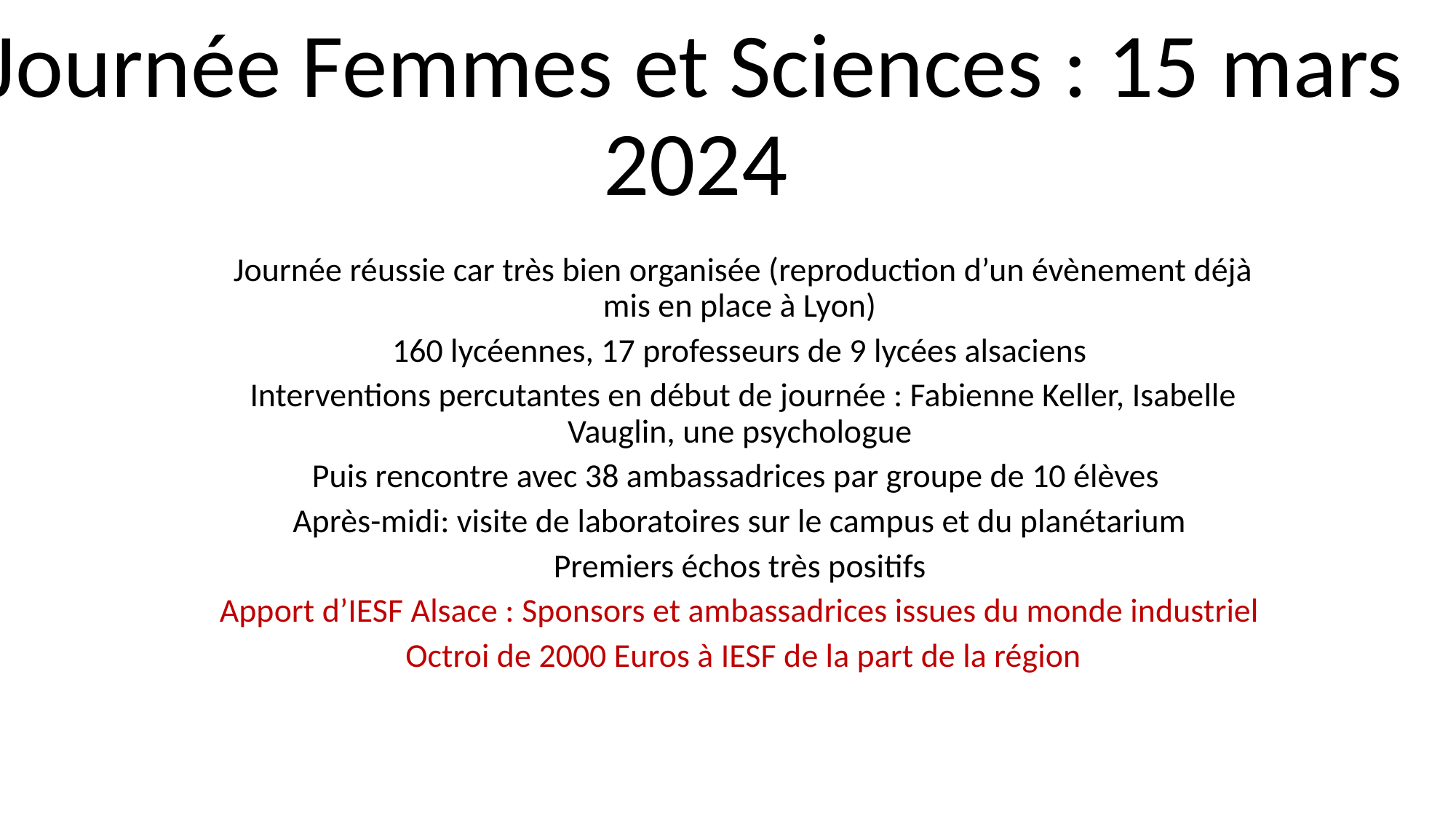

# Journée Femmes et Sciences : 15 mars 2024
Journée réussie car très bien organisée (reproduction d’un évènement déjà mis en place à Lyon)
160 lycéennes, 17 professeurs de 9 lycées alsaciens
Interventions percutantes en début de journée : Fabienne Keller, Isabelle Vauglin, une psychologue
Puis rencontre avec 38 ambassadrices par groupe de 10 élèves
Après-midi: visite de laboratoires sur le campus et du planétarium
Premiers échos très positifs
Apport d’IESF Alsace : Sponsors et ambassadrices issues du monde industriel
Octroi de 2000 Euros à IESF de la part de la région